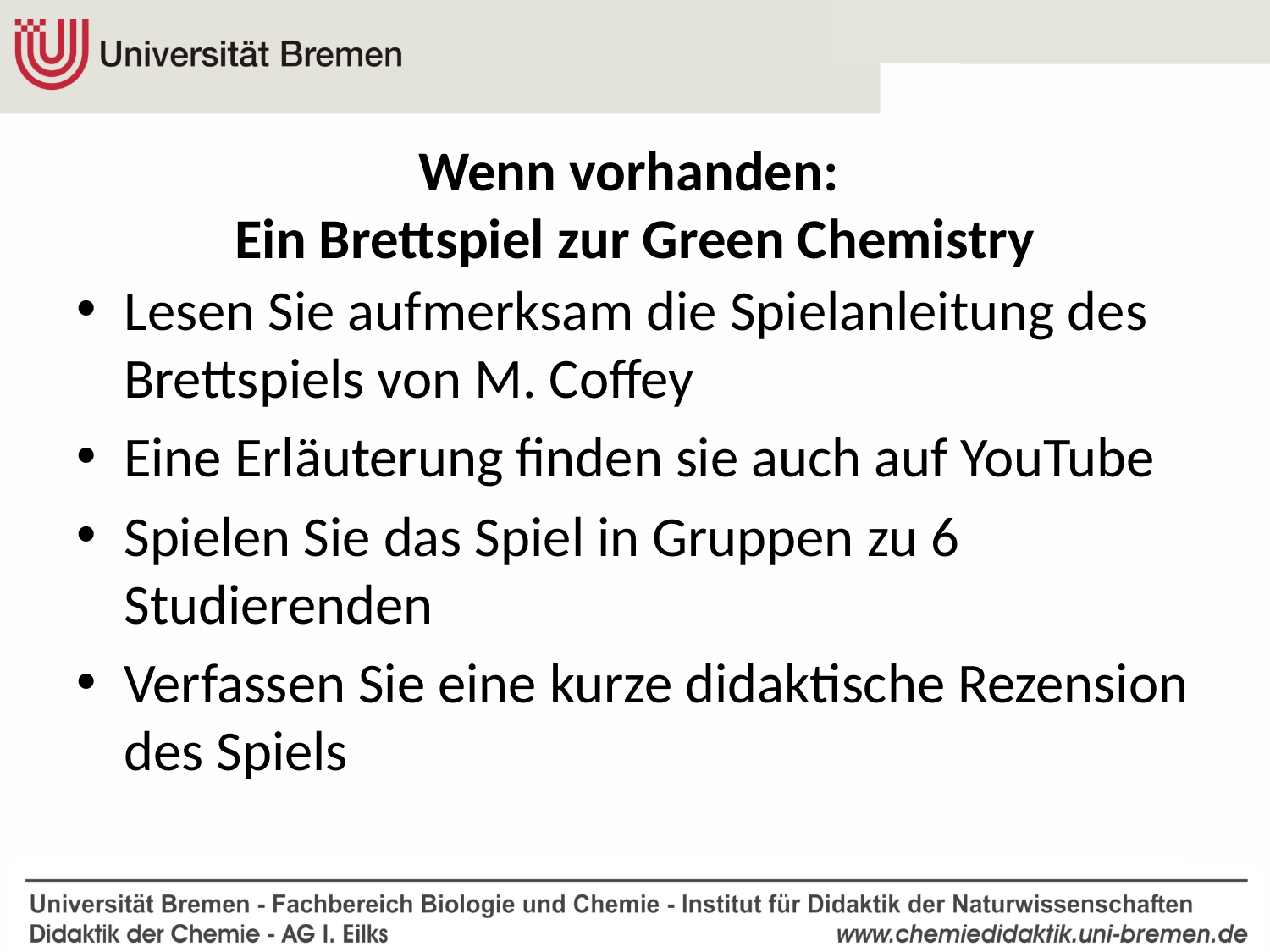

# Wenn vorhanden: Ein Brettspiel zur Green Chemistry
Lesen Sie aufmerksam die Spielanleitung des Brettspiels von M. Coffey
Eine Erläuterung finden sie auch auf YouTube
Spielen Sie das Spiel in Gruppen zu 6 Studierenden
Verfassen Sie eine kurze didaktische Rezension des Spiels